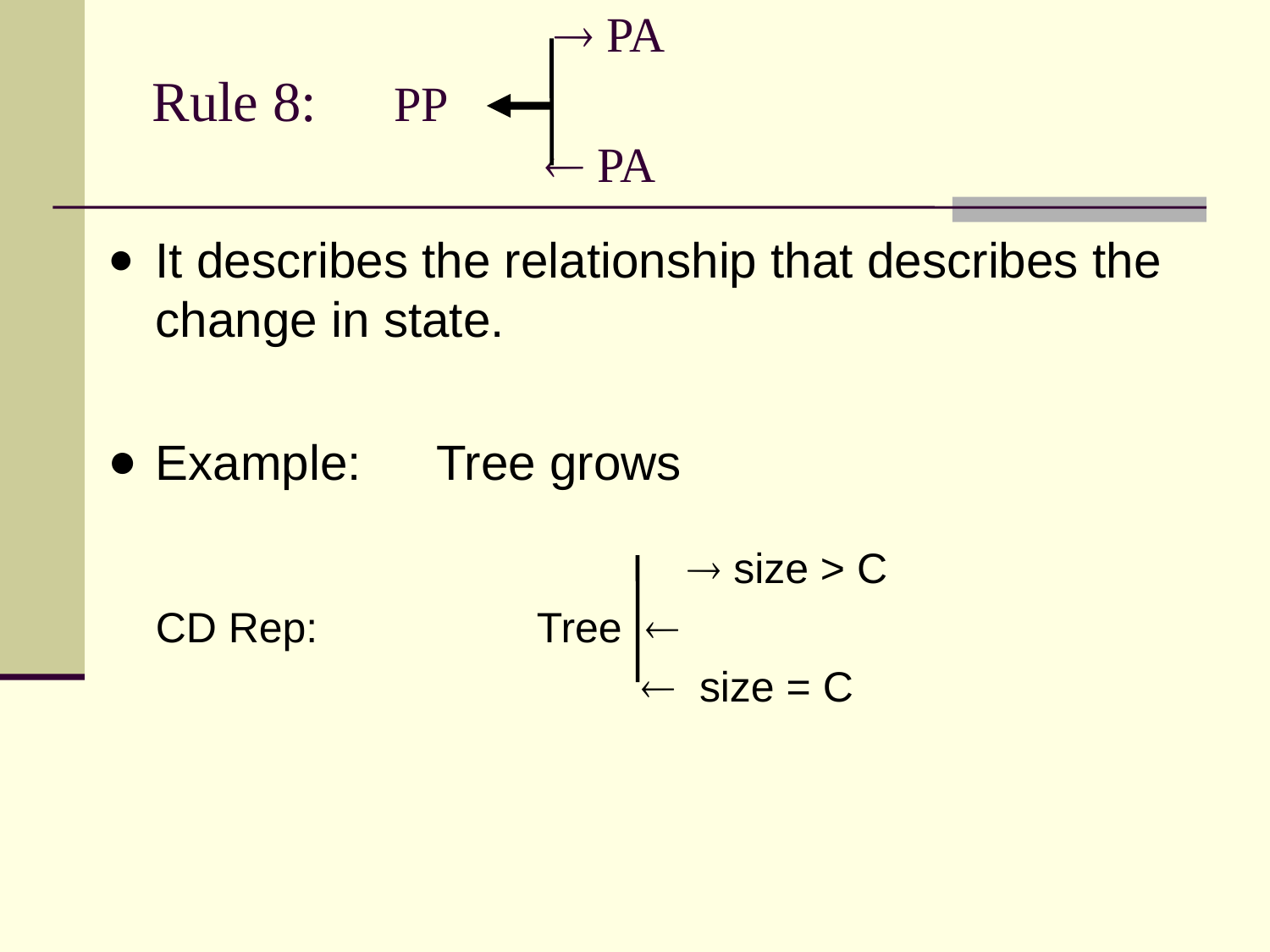

# → PA Rule 8:	PP ← PA

It describes the relationship that describes the change in state.

Example:	  Tree grows
		 											  → size > C
	CD Rep:		Tree  ←
                                             ←  size = C